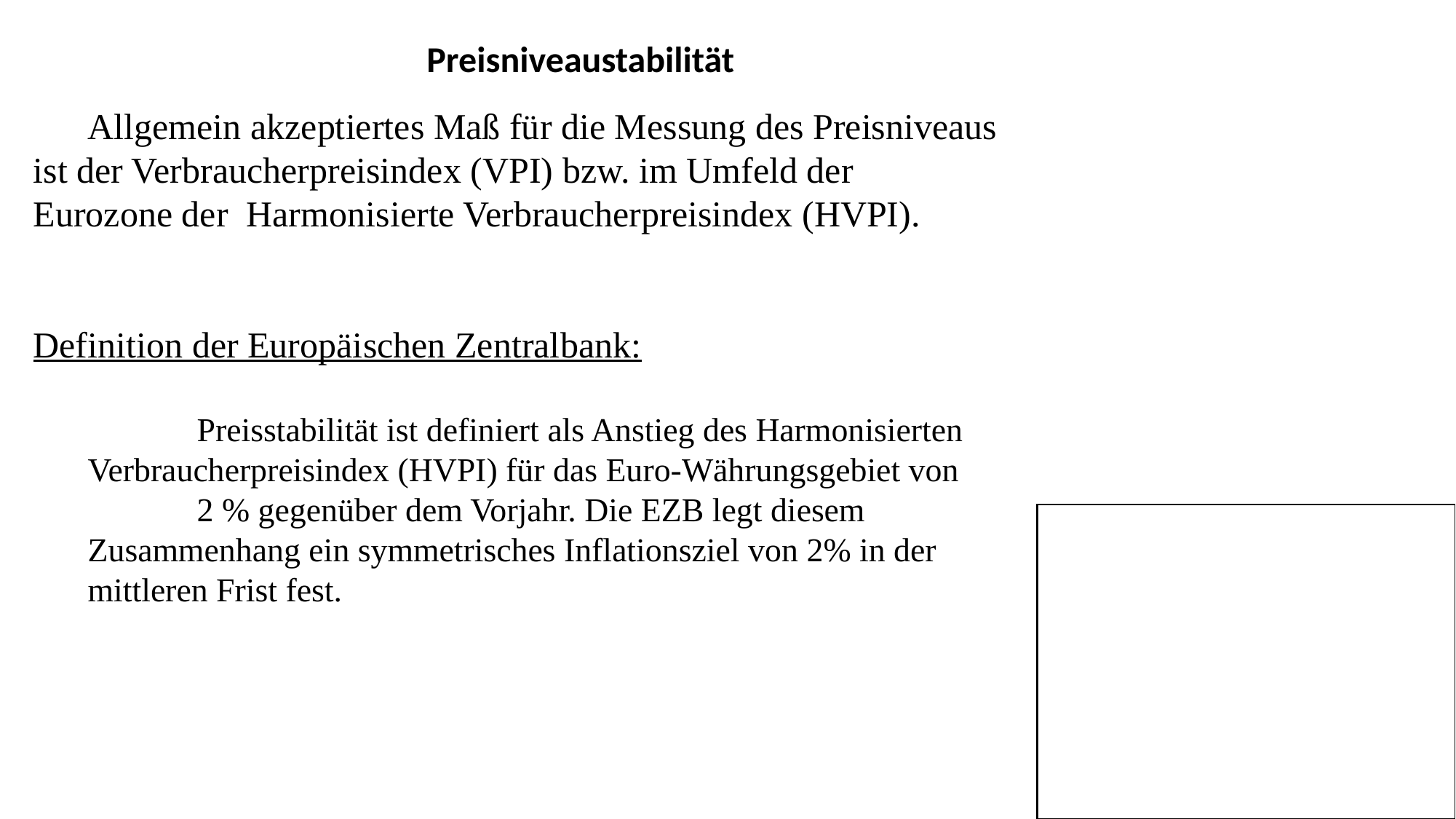

Preisniveaustabilität
	Allgemein akzeptiertes Maß für die Messung des Preisniveaus
ist der Verbraucherpreisindex (VPI) bzw. im Umfeld der
Eurozone der  Harmonisierte Verbraucherpreisindex (HVPI).

Definition der Europäischen Zentralbank:

		Preisstabilität ist definiert als Anstieg des Harmonisierten Verbraucherpreisindex (HVPI) für das Euro-Währungsgebiet von
		2 % gegenüber dem Vorjahr. Die EZB legt diesem Zusammenhang ein symmetrisches Inflationsziel von 2% in der mittleren Frist fest.